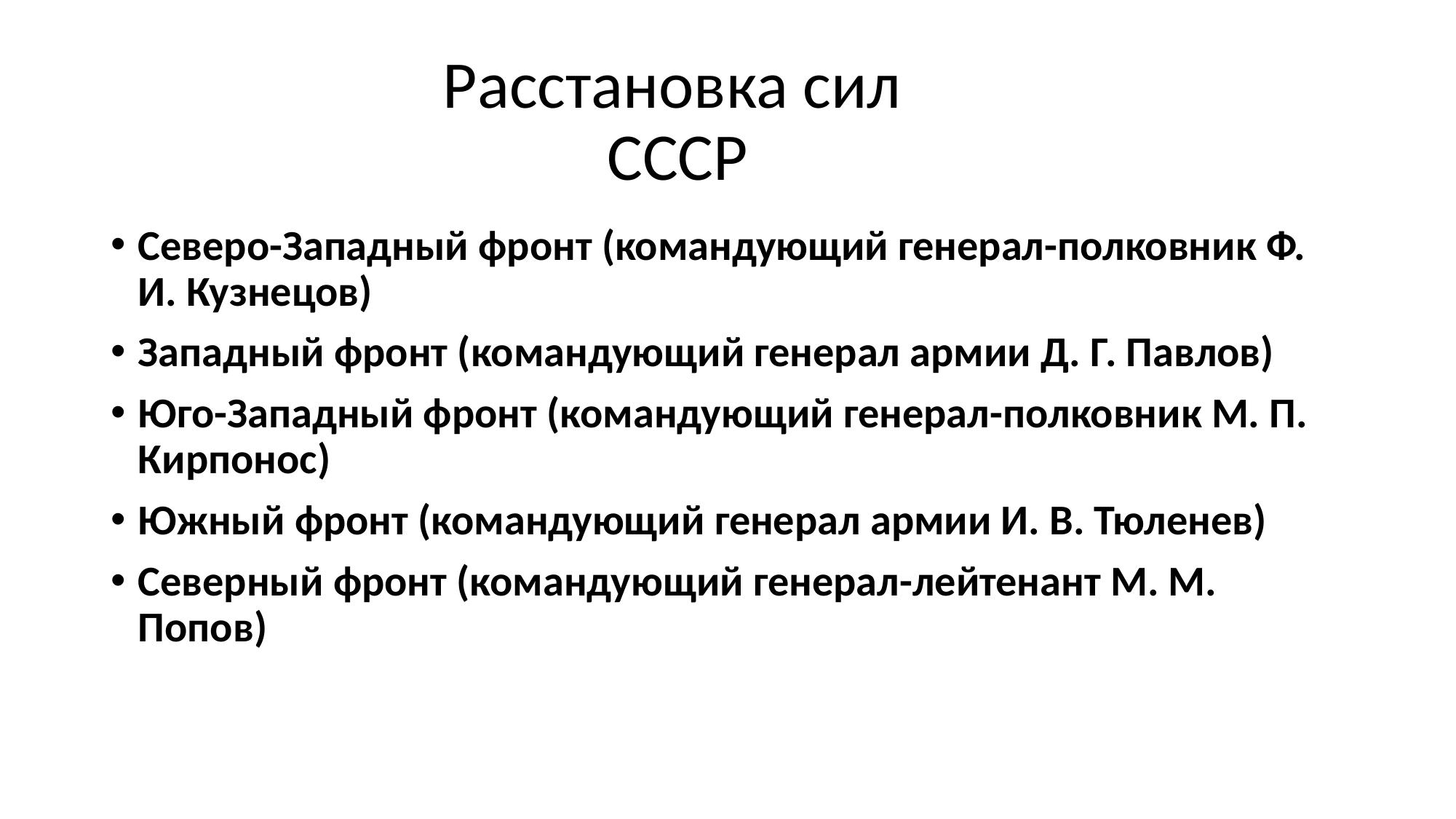

# Расстановка сил СССР
Северо-Западный фронт (командующий генерал-полковник Ф. И. Кузнецов)
Западный фронт (командующий генерал армии Д. Г. Павлов)
Юго-Западный фронт (командующий генерал-полковник М. П. Кирпонос)
Южный фронт (командующий генерал армии И. В. Тюленев)
Северный фронт (командующий генерал-лейтенант М. М. Попов)